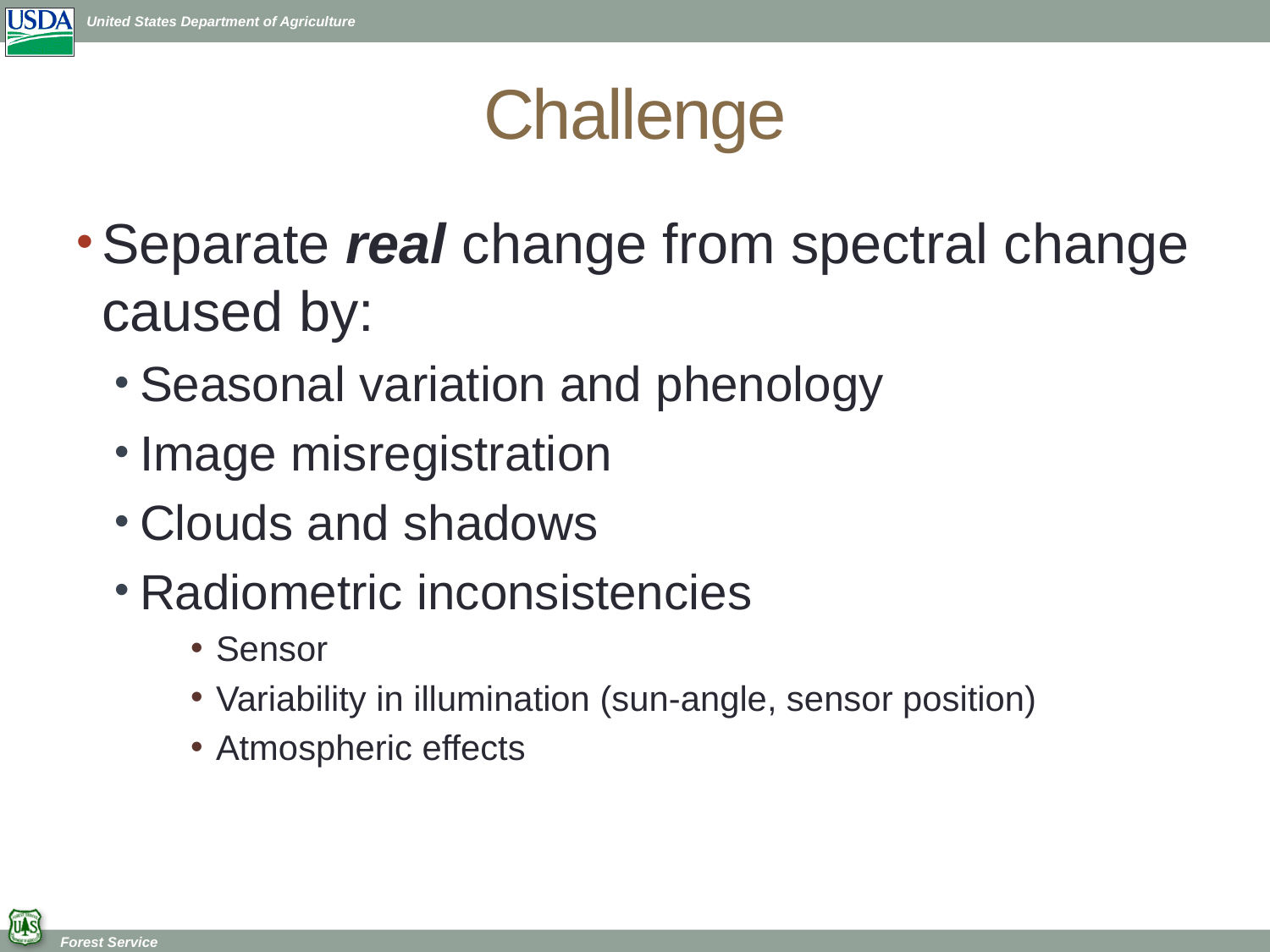

# Challenge
Separate real change from spectral change caused by:
Seasonal variation and phenology
Image misregistration
Clouds and shadows
Radiometric inconsistencies
Sensor
Variability in illumination (sun-angle, sensor position)
Atmospheric effects